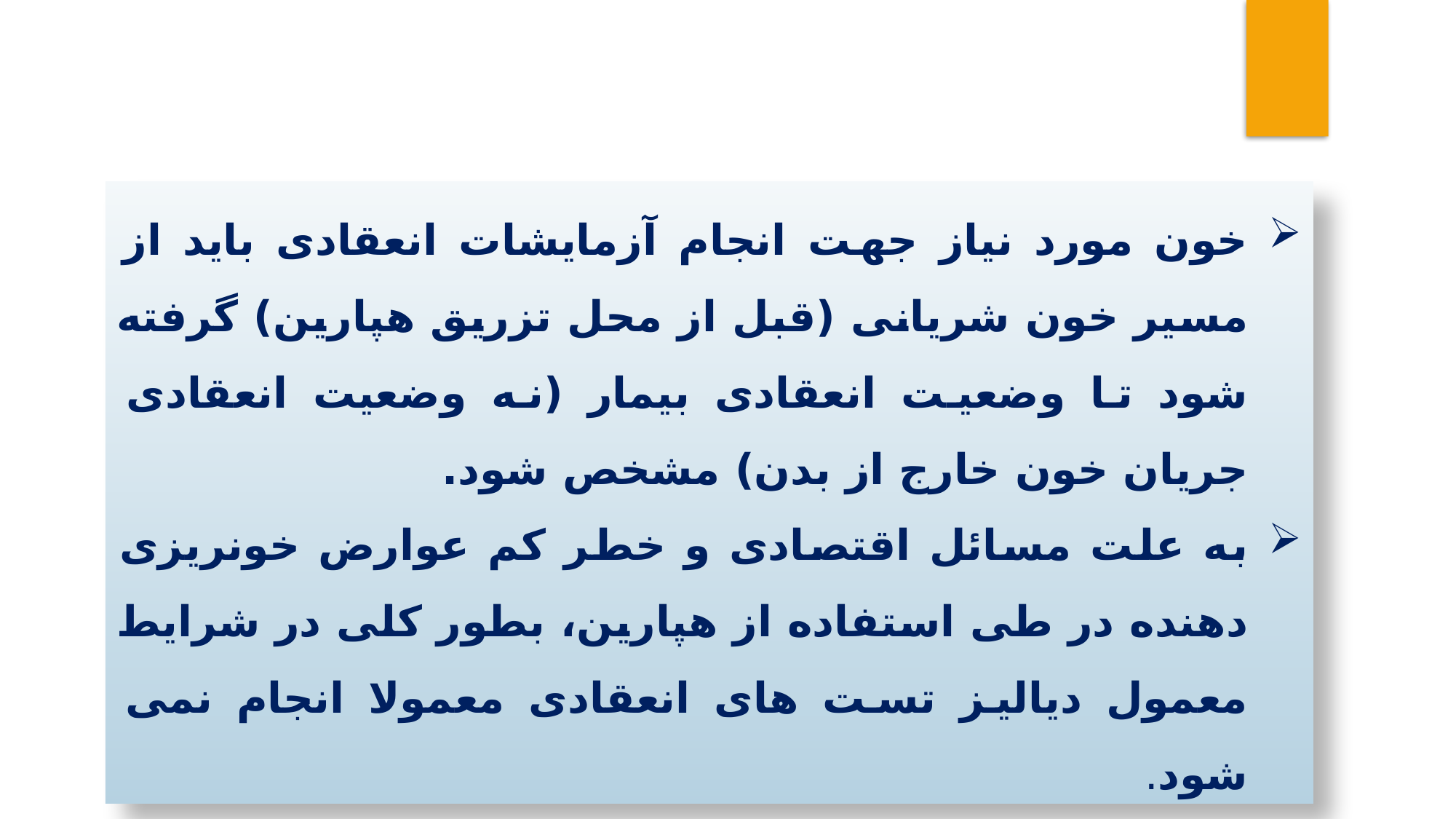

خون مورد نیاز جهت انجام آزمایشات انعقادی باید از مسیر خون شریانی (قبل از محل تزریق هپارین) گرفته شود تا وضعیت انعقادی بیمار (نه وضعیت انعقادی جریان خون خارج از بدن) مشخص شود.
به علت مسائل اقتصادی و خطر کم عوارض خونریزی دهنده در طی استفاده از هپارین، بطور کلی در شرایط معمول دیالیز تست های انعقادی معمولا انجام نمی شود.